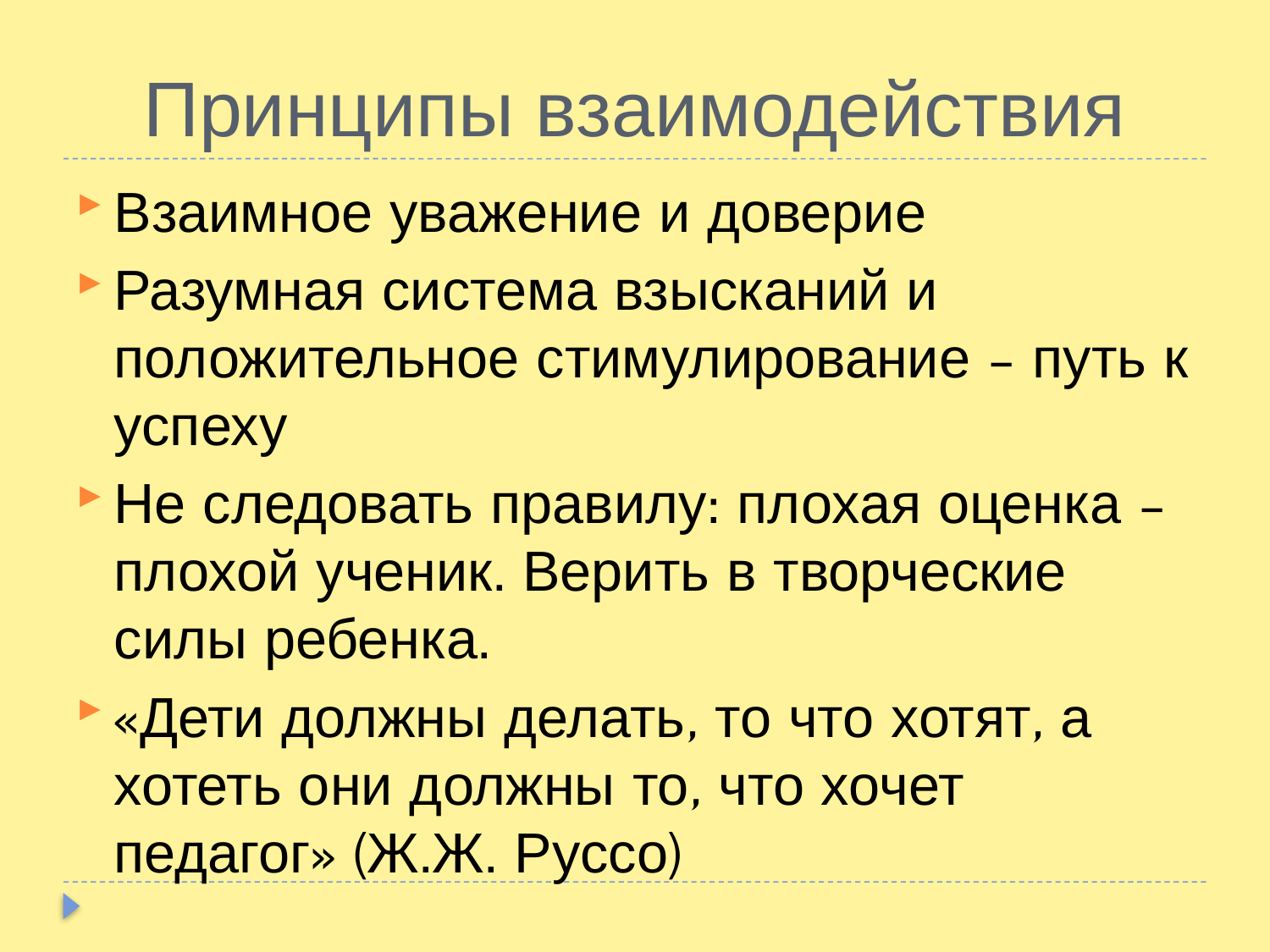

# Принципы взаимодействия
Взаимное уважение и доверие
Разумная система взысканий и положительное стимулирование – путь к успеху
Не следовать правилу: плохая оценка – плохой ученик. Верить в творческие силы ребенка.
«Дети должны делать, то что хотят, а хотеть они должны то, что хочет педагог» (Ж.Ж. Руссо)